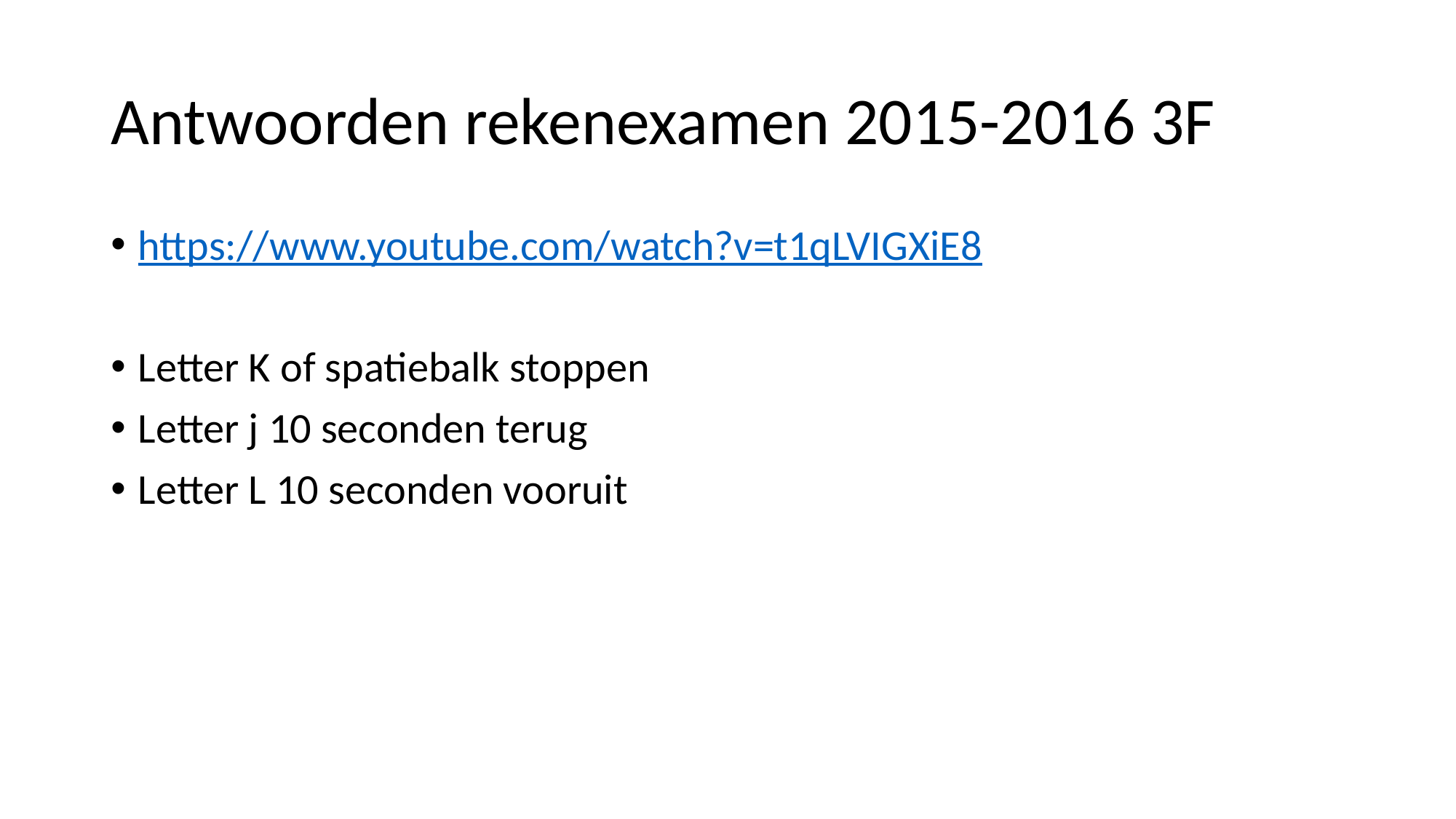

# Antwoorden rekenexamen 2015-2016 3F
https://www.youtube.com/watch?v=t1qLVIGXiE8

Letter K of spatiebalk stoppen
Letter j 10 seconden terug
Letter L 10 seconden vooruit